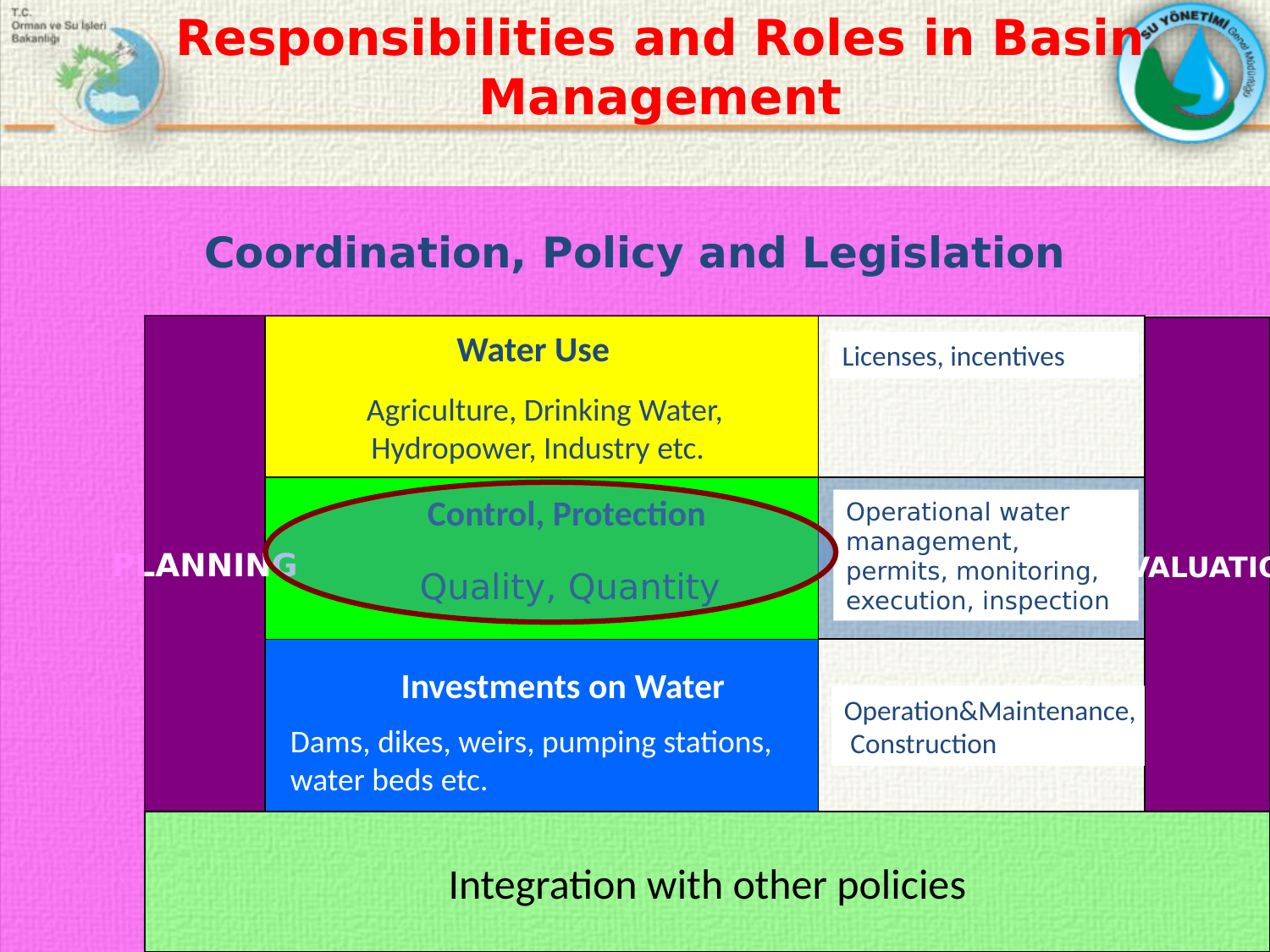

Responsibilities and Roles in Basin Management
Coordination, Policy and Legislation

PLANNING

EVALUATION

Water Use
Licenses, incentives
Agriculture, Drinking Water, Hydropower, Industry etc.

Control, Protection
Operational water management, permits, monitoring, execution, inspection
Quality, Quantity

Investments on Water
Operation&Maintenance,
 Construction
Dams, dikes, weirs, pumping stations, water beds etc.
Integration with other policies